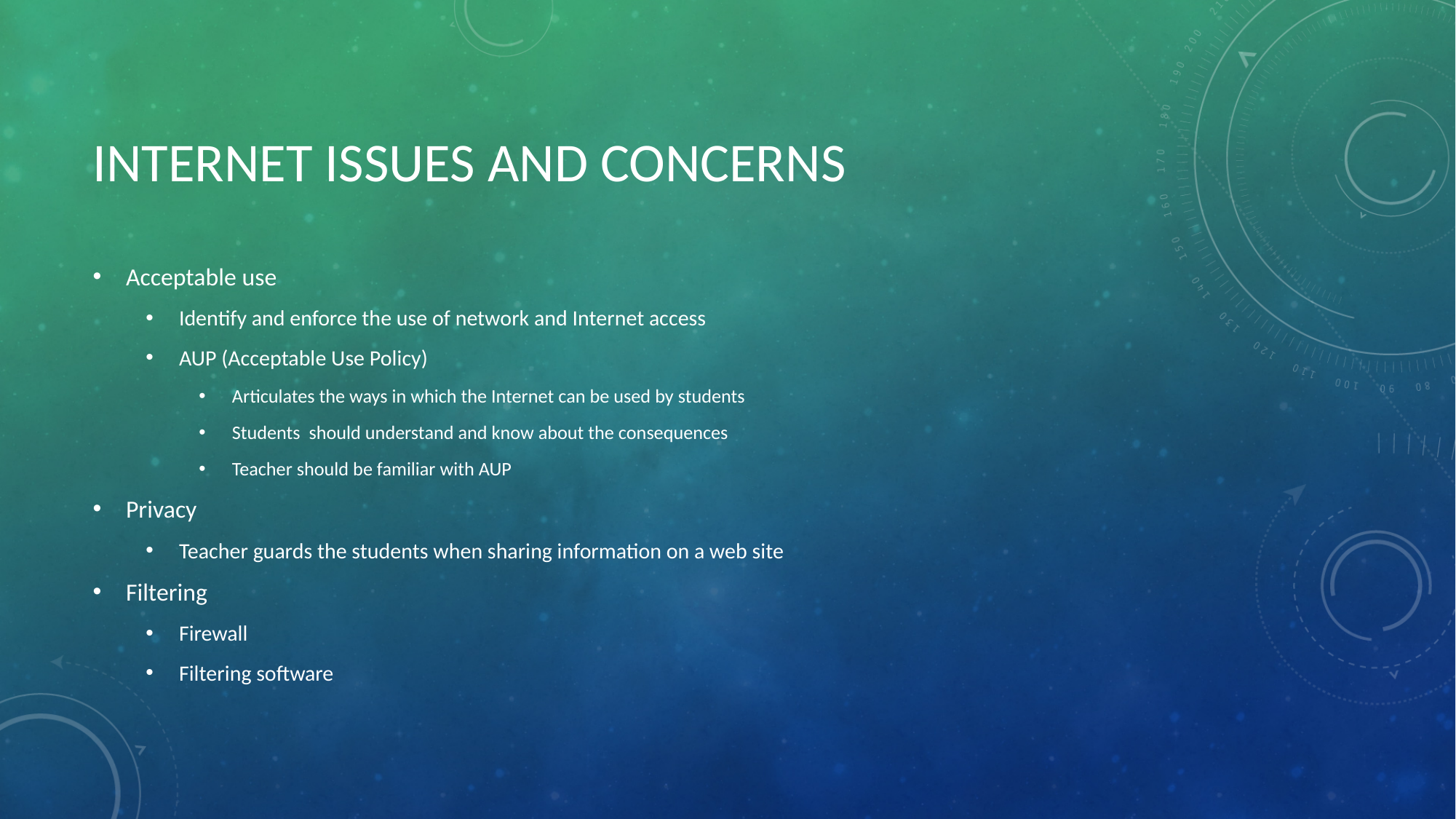

# Internet issues and concerns
Acceptable use
Identify and enforce the use of network and Internet access
AUP (Acceptable Use Policy)
Articulates the ways in which the Internet can be used by students
Students  should understand and know about the consequences
Teacher should be familiar with AUP
Privacy
Teacher guards the students when sharing information on a web site
Filtering
Firewall
Filtering software